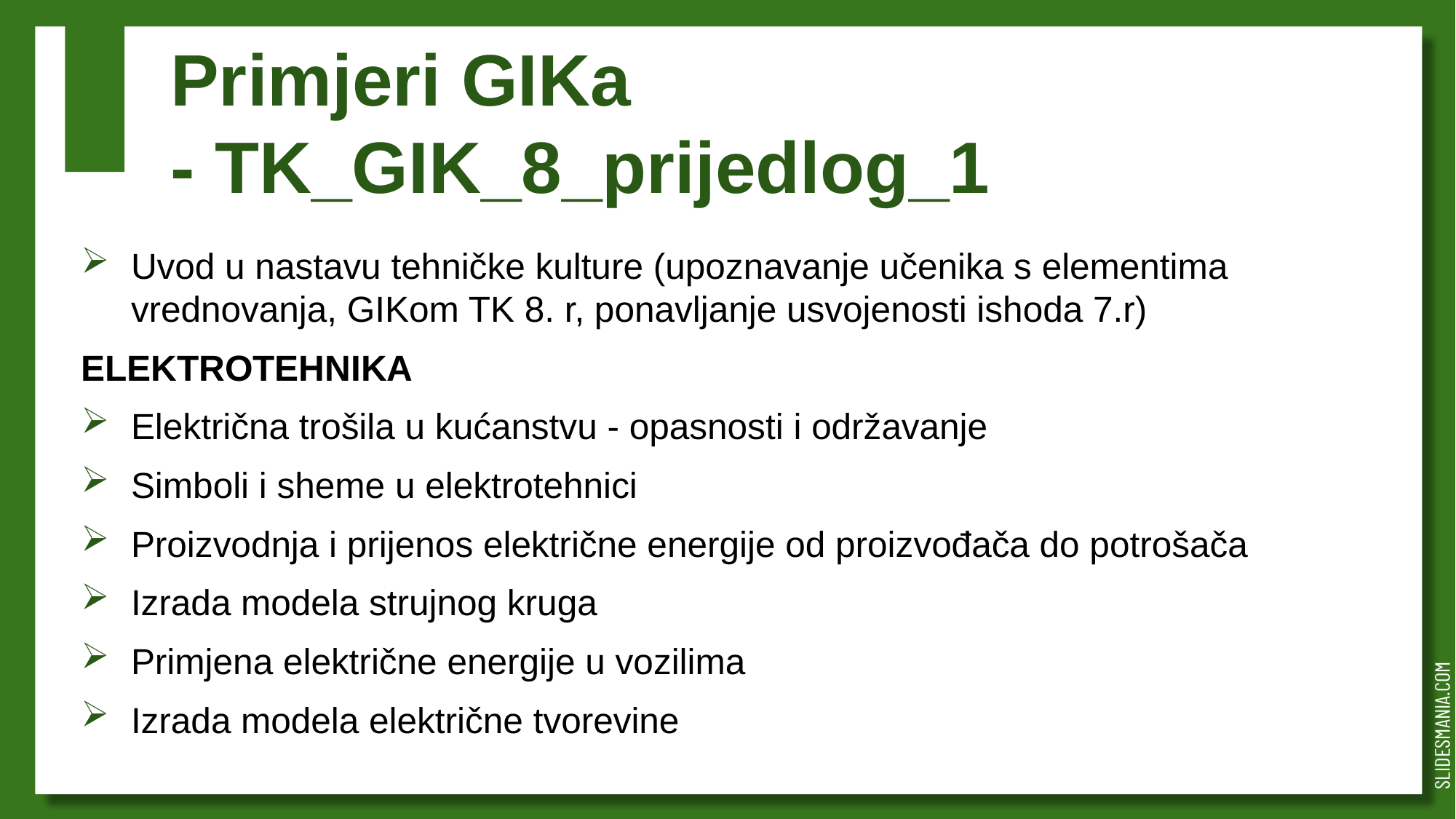

Primjeri GIKa
- TK_GIK_8_prijedlog_1
Uvod u nastavu tehničke kulture (upoznavanje učenika s elementima vrednovanja, GIKom TK 8. r, ponavljanje usvojenosti ishoda 7.r)
ELEKTROTEHNIKA
Električna trošila u kućanstvu - opasnosti i održavanje
Simboli i sheme u elektrotehnici
Proizvodnja i prijenos električne energije od proizvođača do potrošača
Izrada modela strujnog kruga
Primjena električne energije u vozilima
Izrada modela električne tvorevine